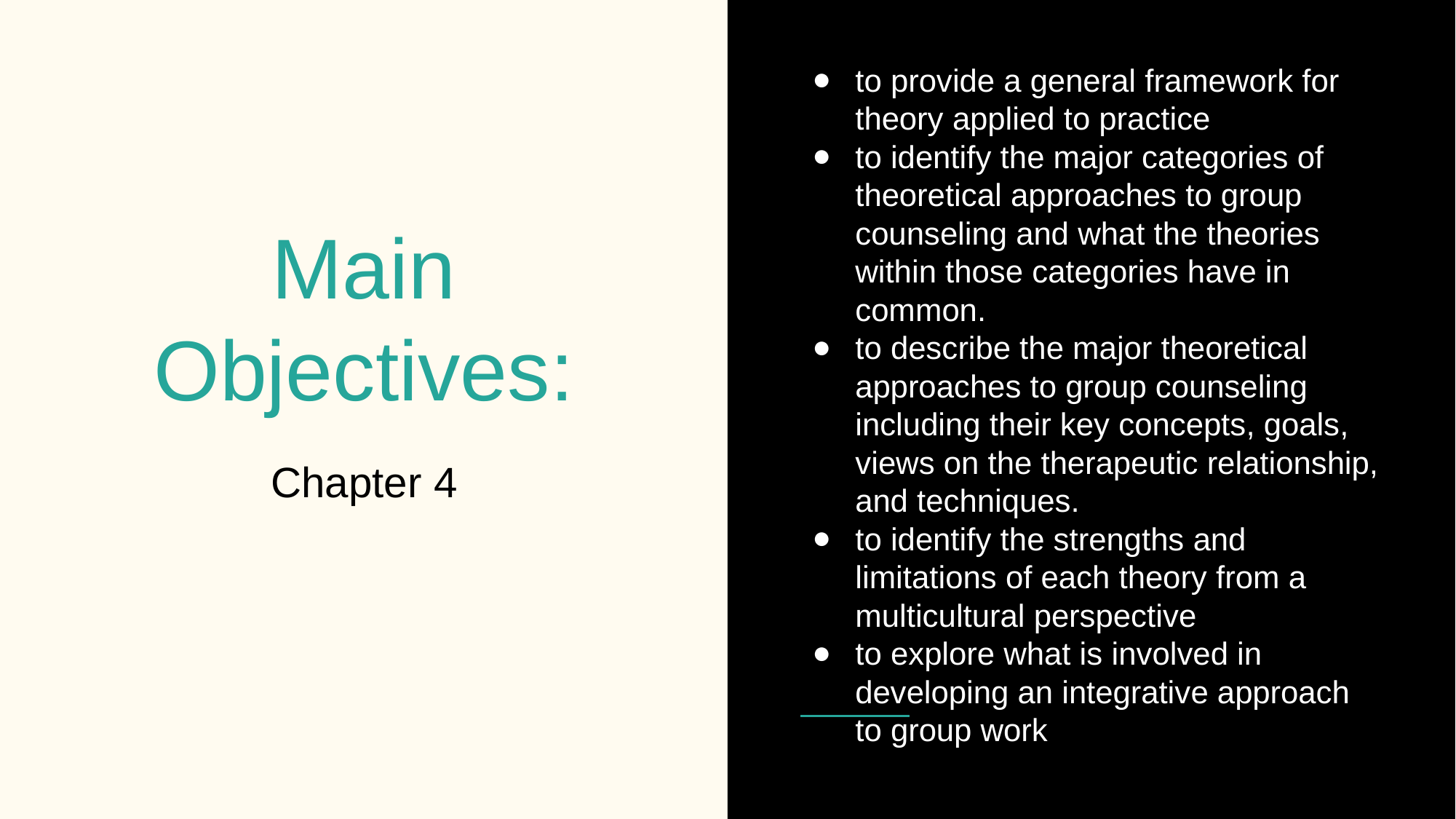

to provide a general framework for theory applied to practice
to identify the major categories of theoretical approaches to group counseling and what the theories within those categories have in common.
to describe the major theoretical approaches to group counseling including their key concepts, goals, views on the therapeutic relationship, and techniques.
to identify the strengths and limitations of each theory from a multicultural perspective
to explore what is involved in developing an integrative approach to group work
# Main Objectives:
Chapter 4